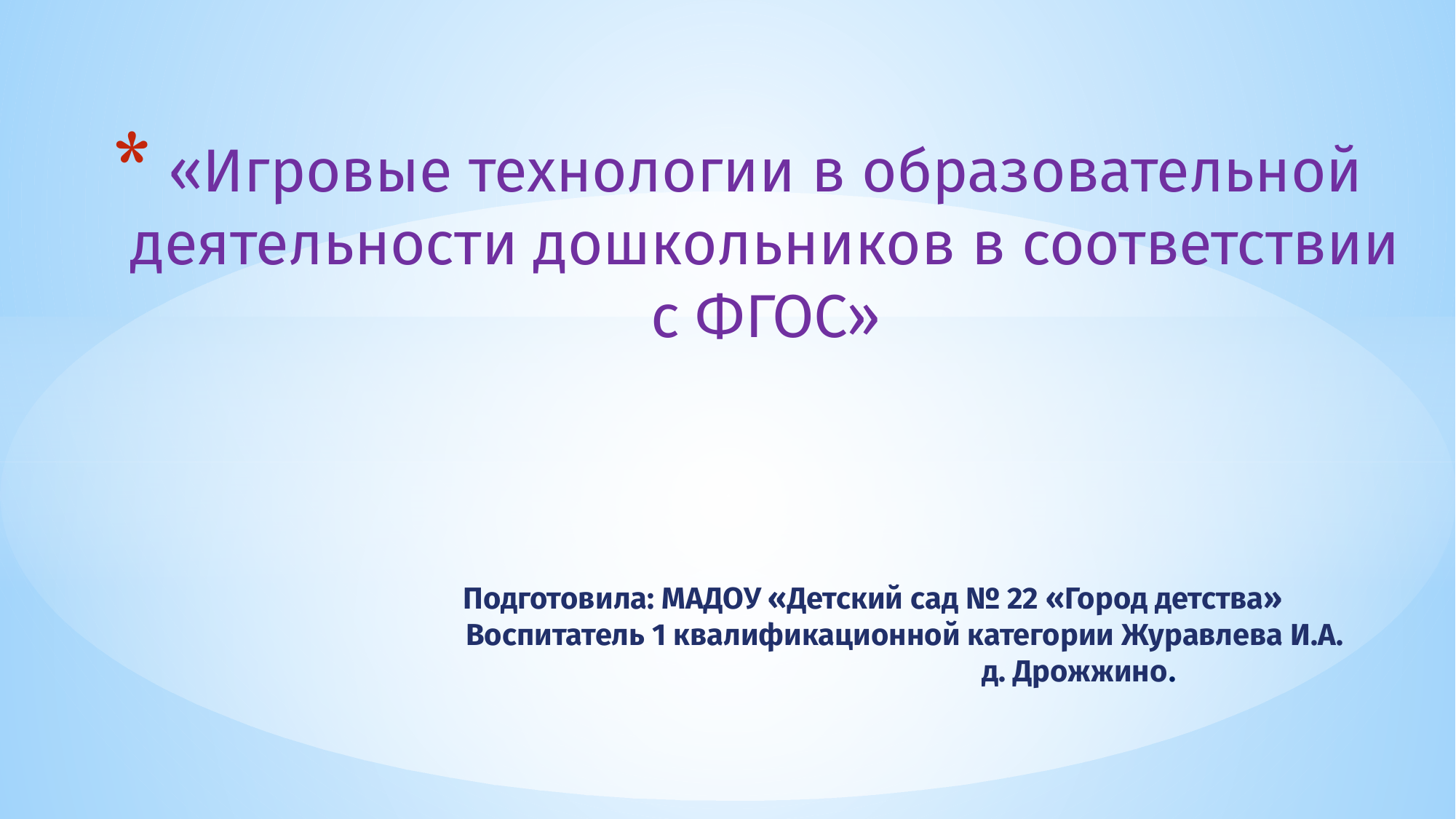

# «Игровые технологии в образовательной деятельности дошкольников в соответствии с ФГОС»
Подготовила: МАДОУ «Детский сад № 22 «Город детства»
Воспитатель 1 квалификационной категории Журавлева И.А.                                                 д. Дрожжино.